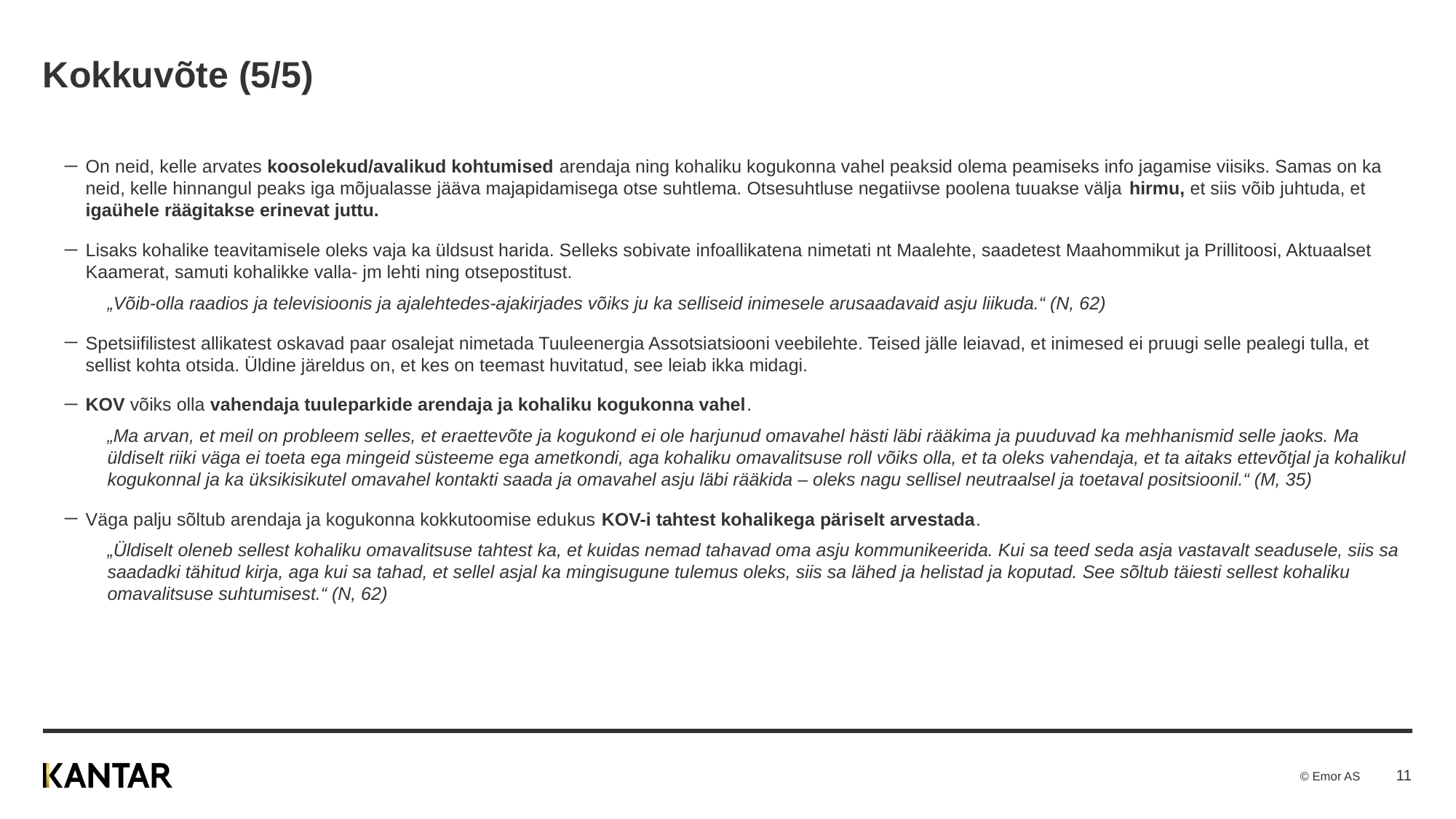

# Kokkuvõte (5/5)
On neid, kelle arvates koosolekud/avalikud kohtumised arendaja ning kohaliku kogukonna vahel peaksid olema peamiseks info jagamise viisiks. Samas on ka neid, kelle hinnangul peaks iga mõjualasse jääva majapidamisega otse suhtlema. Otsesuhtluse negatiivse poolena tuuakse välja hirmu, et siis võib juhtuda, et igaühele räägitakse erinevat juttu.
Lisaks kohalike teavitamisele oleks vaja ka üldsust harida. Selleks sobivate infoallikatena nimetati nt Maalehte, saadetest Maahommikut ja Prillitoosi, Aktuaalset Kaamerat, samuti kohalikke valla- jm lehti ning otsepostitust.
„Võib-olla raadios ja televisioonis ja ajalehtedes-ajakirjades võiks ju ka selliseid inimesele arusaadavaid asju liikuda.“ (N, 62)
Spetsiifilistest allikatest oskavad paar osalejat nimetada Tuuleenergia Assotsiatsiooni veebilehte. Teised jälle leiavad, et inimesed ei pruugi selle pealegi tulla, et sellist kohta otsida. Üldine järeldus on, et kes on teemast huvitatud, see leiab ikka midagi.
KOV võiks olla vahendaja tuuleparkide arendaja ja kohaliku kogukonna vahel.
„Ma arvan, et meil on probleem selles, et eraettevõte ja kogukond ei ole harjunud omavahel hästi läbi rääkima ja puuduvad ka mehhanismid selle jaoks. Ma üldiselt riiki väga ei toeta ega mingeid süsteeme ega ametkondi, aga kohaliku omavalitsuse roll võiks olla, et ta oleks vahendaja, et ta aitaks ettevõtjal ja kohalikul kogukonnal ja ka üksikisikutel omavahel kontakti saada ja omavahel asju läbi rääkida – oleks nagu sellisel neutraalsel ja toetaval positsioonil.“ (M, 35)
Väga palju sõltub arendaja ja kogukonna kokkutoomise edukus KOV-i tahtest kohalikega päriselt arvestada.
„Üldiselt oleneb sellest kohaliku omavalitsuse tahtest ka, et kuidas nemad tahavad oma asju kommunikeerida. Kui sa teed seda asja vastavalt seadusele, siis sa saadadki tähitud kirja, aga kui sa tahad, et sellel asjal ka mingisugune tulemus oleks, siis sa lähed ja helistad ja koputad. See sõltub täiesti sellest kohaliku omavalitsuse suhtumisest.“ (N, 62)

11